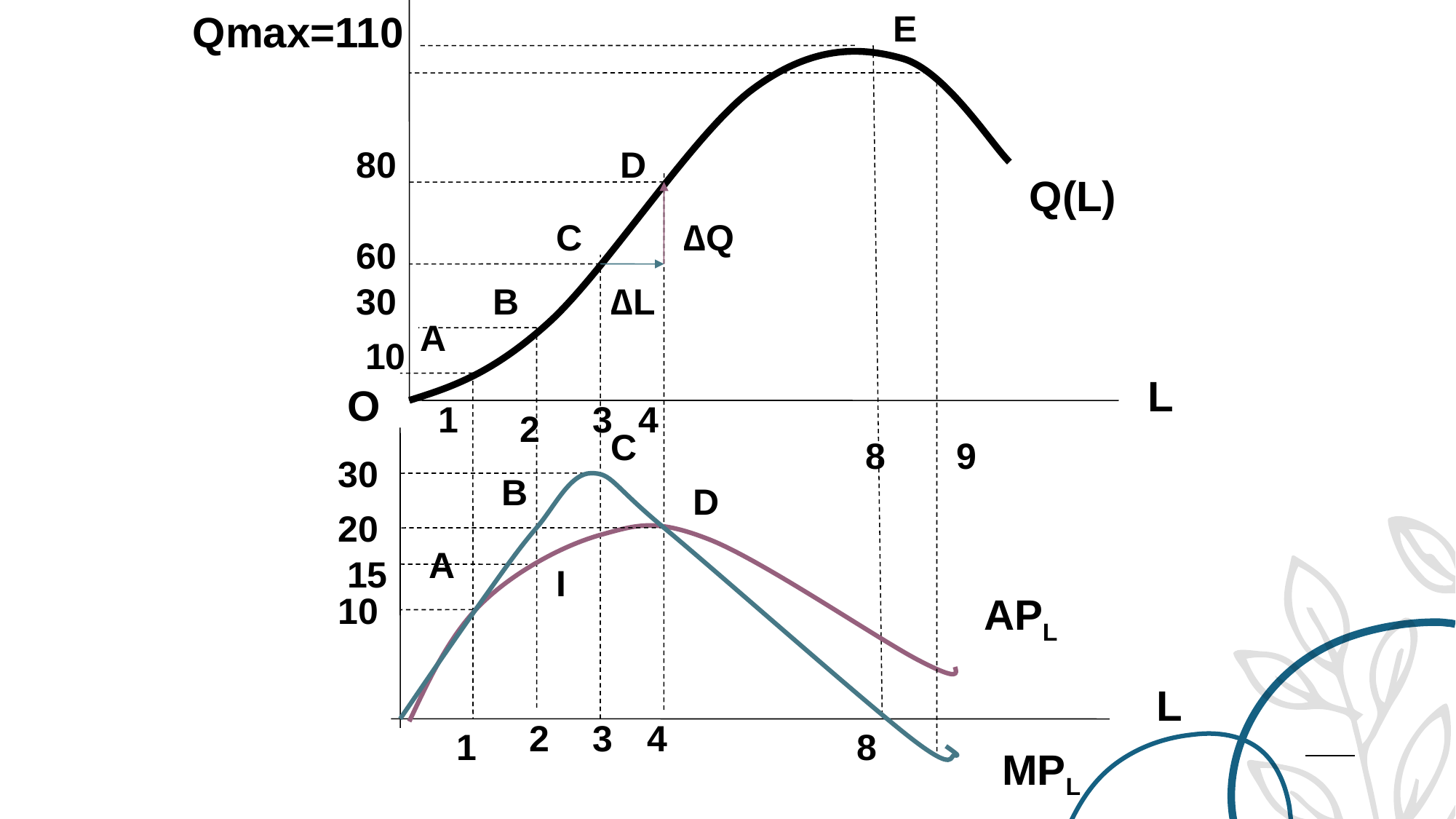

E
Qmax=110

80
D
Q(L)

C
∆Q
60

30
B
∆L
A
10

L

O
1
3
4

2
C

8
9
30
B

D
20

A
15
I

10
APL

L
2
3
4

1
8
MPL